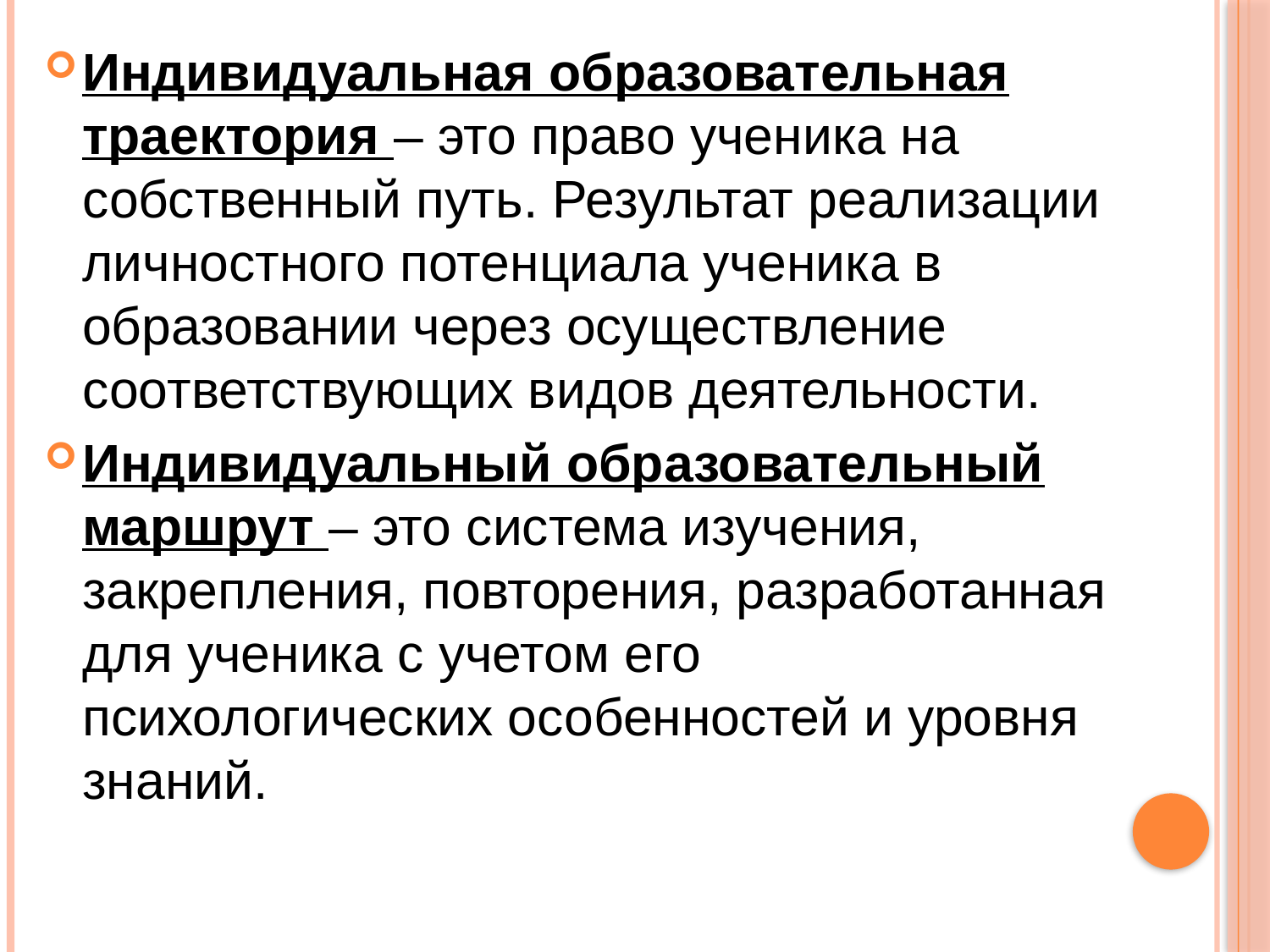

Индивидуальная образовательная траектория – это право ученика на собственный путь. Результат реализации личностного потенциала ученика в образовании через осуществление соответствующих видов деятельности.
Индивидуальный образовательный маршрут – это система изучения, закрепления, повторения, разработанная для ученика с учетом его психологических особенностей и уровня знаний.
#